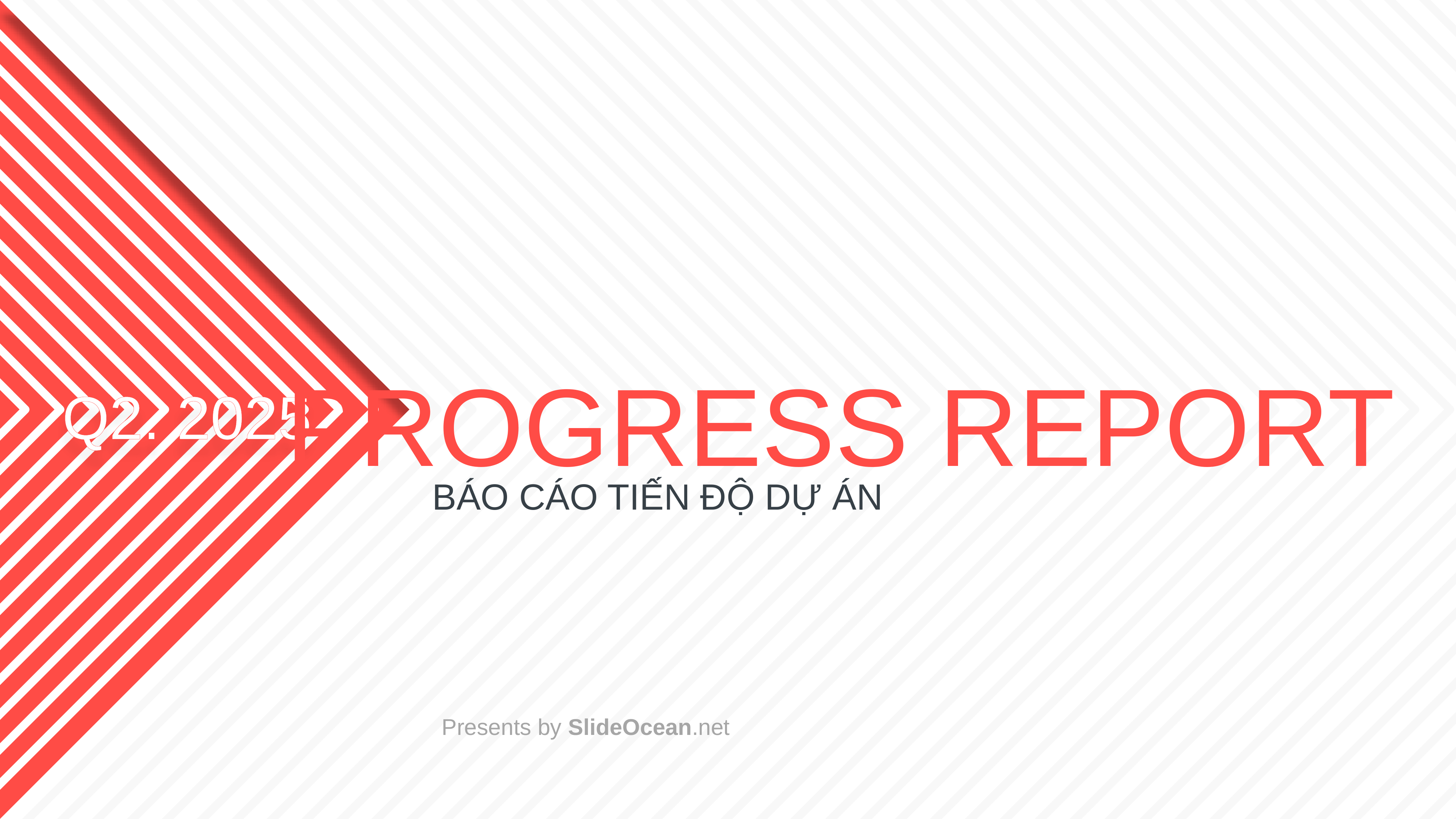

PROGRESS REPORT
Q2. 2025
BÁO CÁO TIẾN ĐỘ DỰ ÁN
Presents by SlideOcean.net